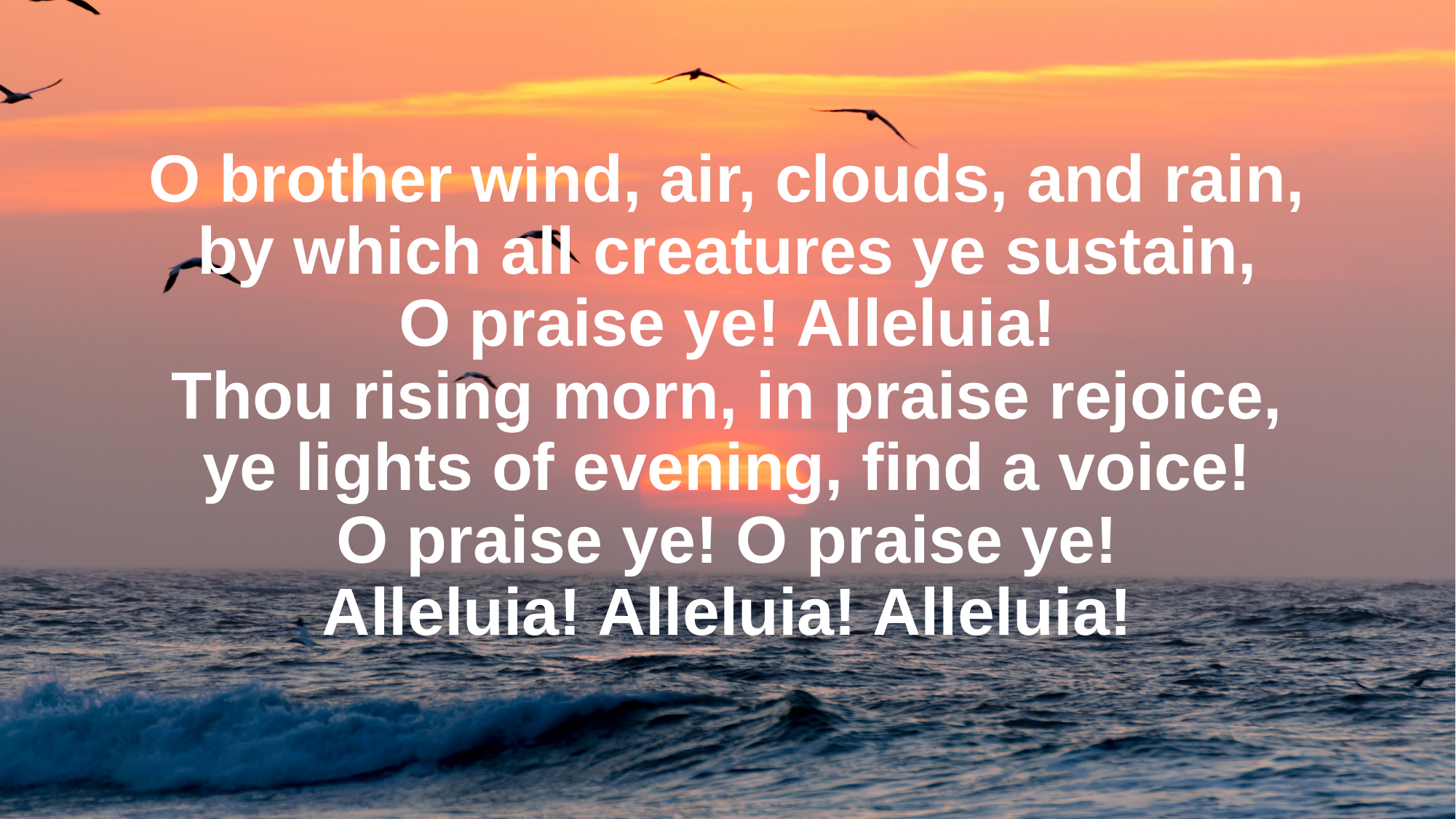

O brother wind, air, clouds, and rain,
by which all creatures ye sustain,
O praise ye! Alleluia!
Thou rising morn, in praise rejoice,
ye lights of evening, find a voice!
O praise ye! O praise ye!
Alleluia! Alleluia! Alleluia!